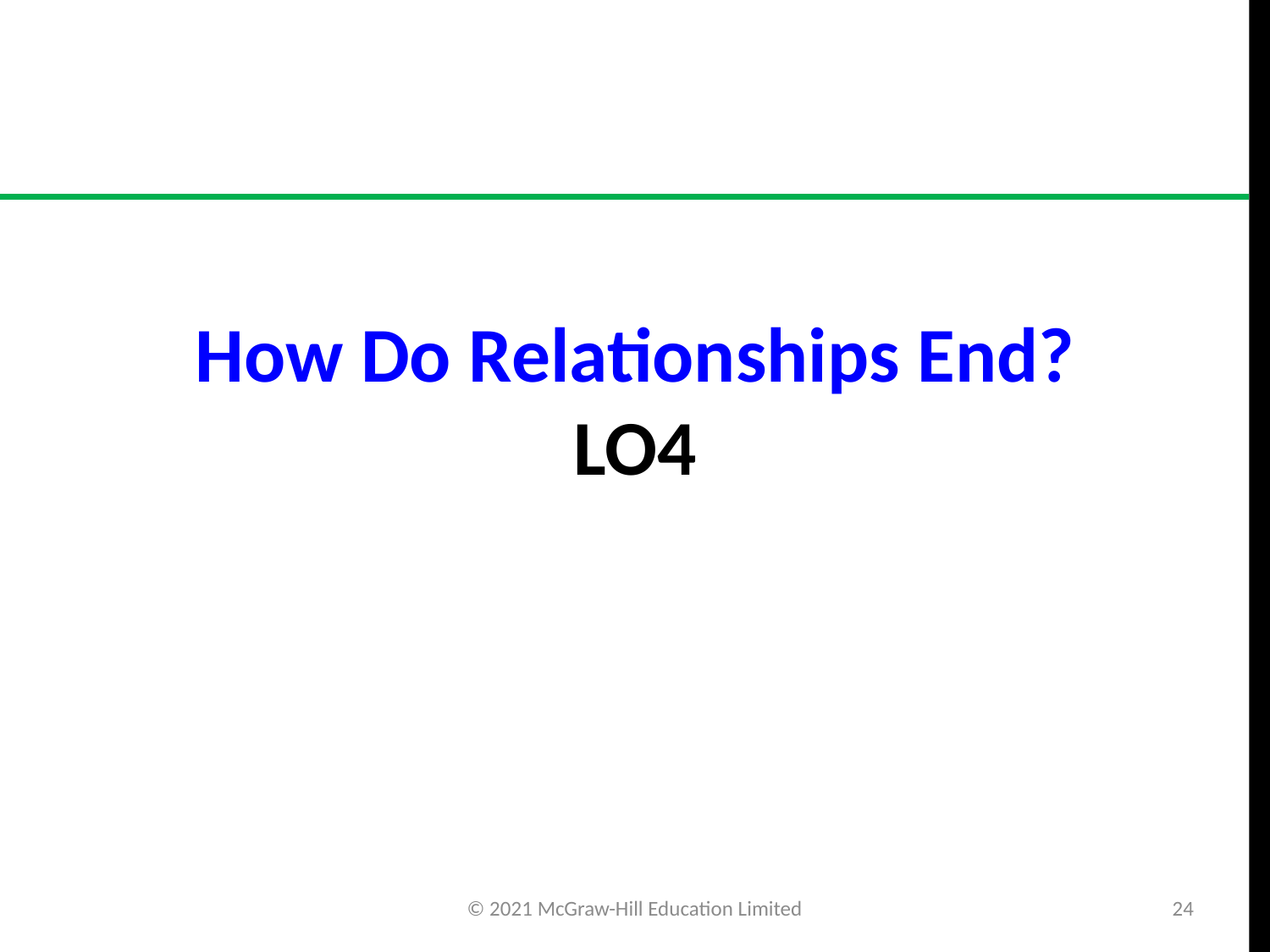

# How Do Relationships End? LO4
© 2021 McGraw-Hill Education Limited
24